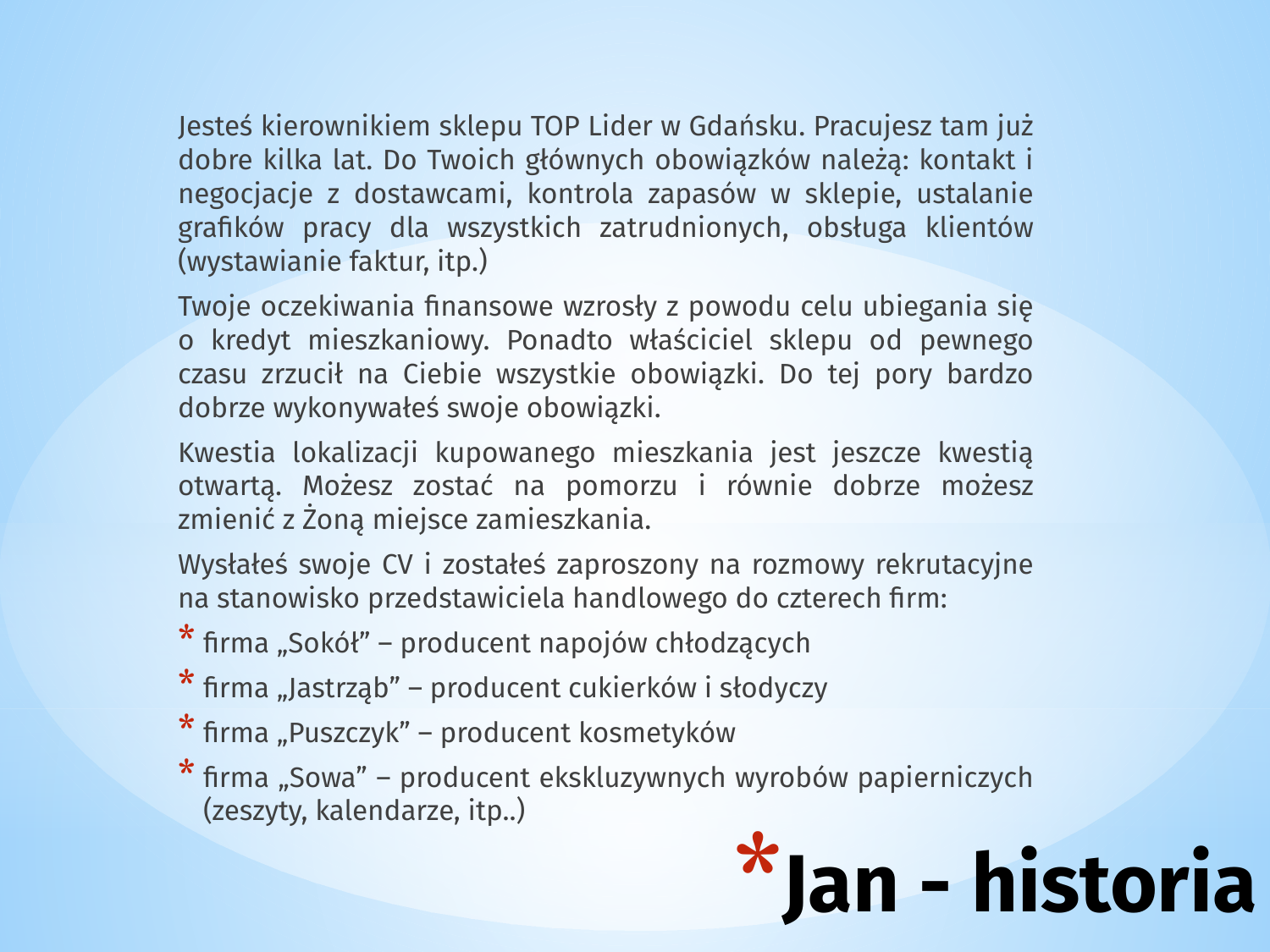

Jesteś kierownikiem sklepu TOP Lider w Gdańsku. Pracujesz tam już dobre kilka lat. Do Twoich głównych obowiązków należą: kontakt i negocjacje z dostawcami, kontrola zapasów w sklepie, ustalanie grafików pracy dla wszystkich zatrudnionych, obsługa klientów (wystawianie faktur, itp.)
Twoje oczekiwania finansowe wzrosły z powodu celu ubiegania się o kredyt mieszkaniowy. Ponadto właściciel sklepu od pewnego czasu zrzucił na Ciebie wszystkie obowiązki. Do tej pory bardzo dobrze wykonywałeś swoje obowiązki.
Kwestia lokalizacji kupowanego mieszkania jest jeszcze kwestią otwartą. Możesz zostać na pomorzu i równie dobrze możesz zmienić z Żoną miejsce zamieszkania.
Wysłałeś swoje CV i zostałeś zaproszony na rozmowy rekrutacyjne na stanowisko przedstawiciela handlowego do czterech firm:
firma „Sokół” – producent napojów chłodzących
firma „Jastrząb” – producent cukierków i słodyczy
firma „Puszczyk” – producent kosmetyków
firma „Sowa” – producent ekskluzywnych wyrobów papierniczych (zeszyty, kalendarze, itp..)
# Jan - historia